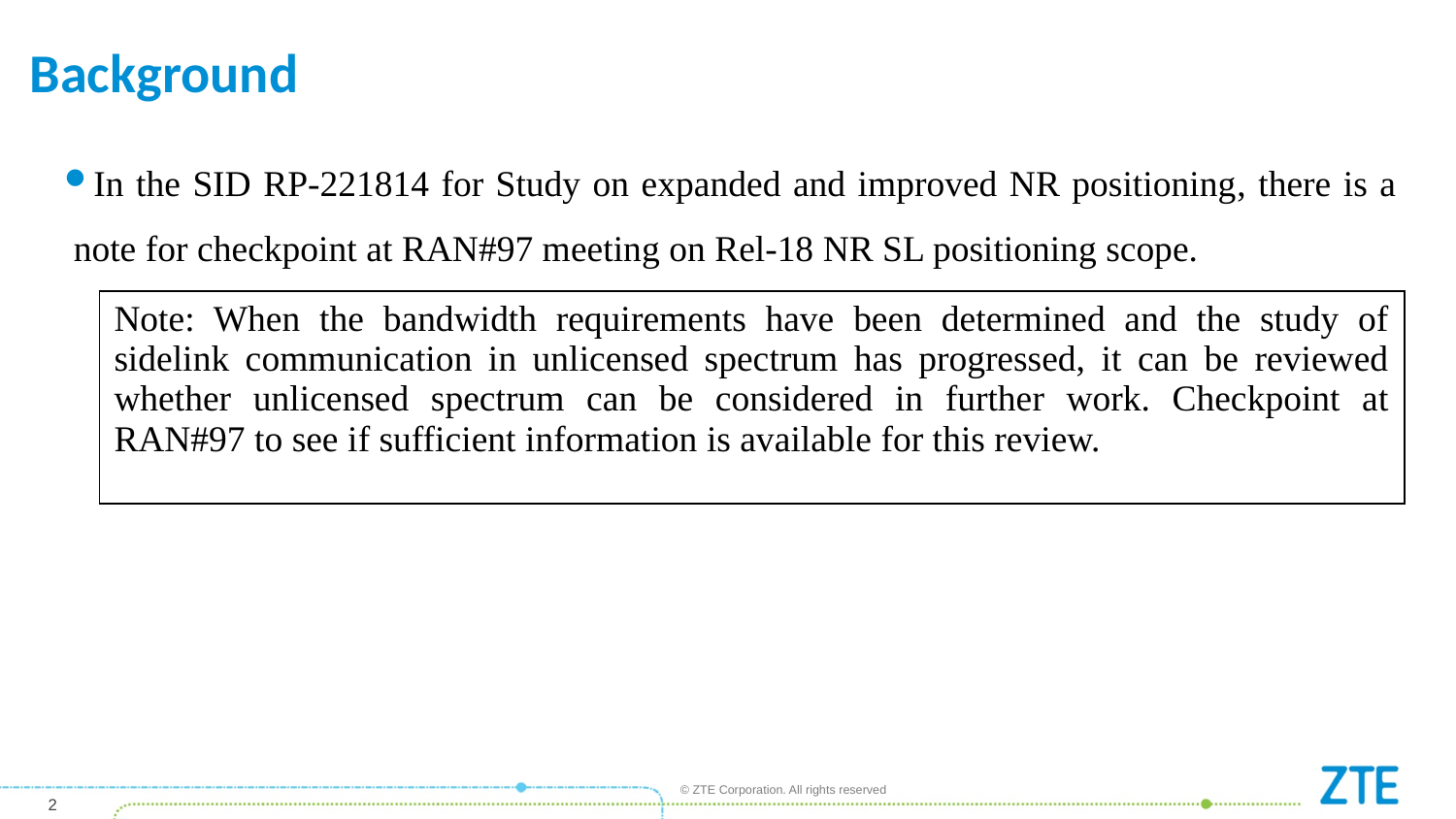

# Background
In the SID RP-221814 for Study on expanded and improved NR positioning, there is a note for checkpoint at RAN#97 meeting on Rel-18 NR SL positioning scope.

| Note: When the bandwidth requirements have been determined and the study of sidelink communication in unlicensed spectrum has progressed, it can be reviewed whether unlicensed spectrum can be considered in further work. Checkpoint at RAN#97 to see if sufficient information is available for this review. |
| --- |